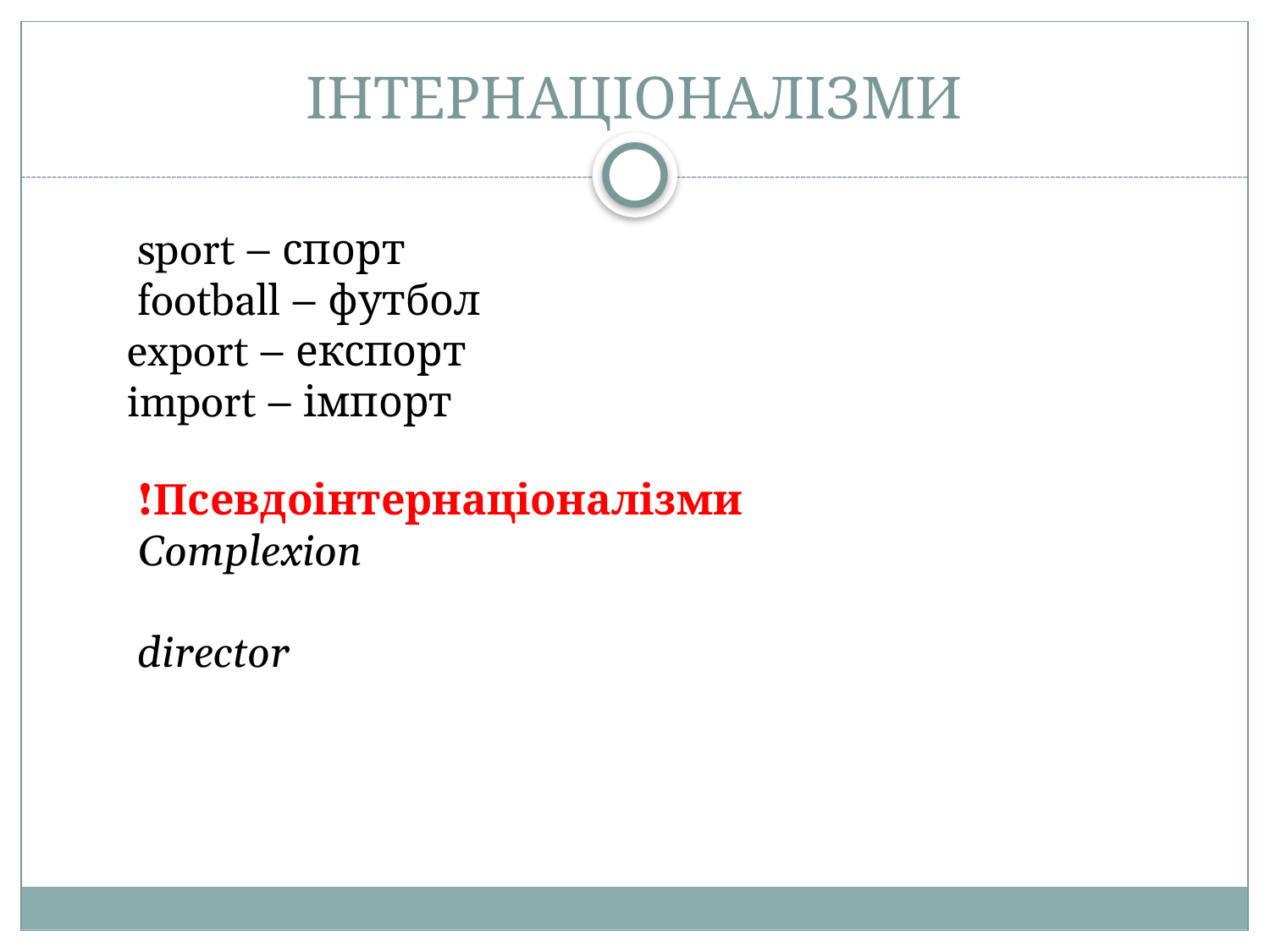

# ІНТЕРНАЦІОНАЛІЗМИ
 sport – спорт
 football – футбол
export – експорт
import – імпорт
!Псевдоінтернаціоналізми
Complexion

director